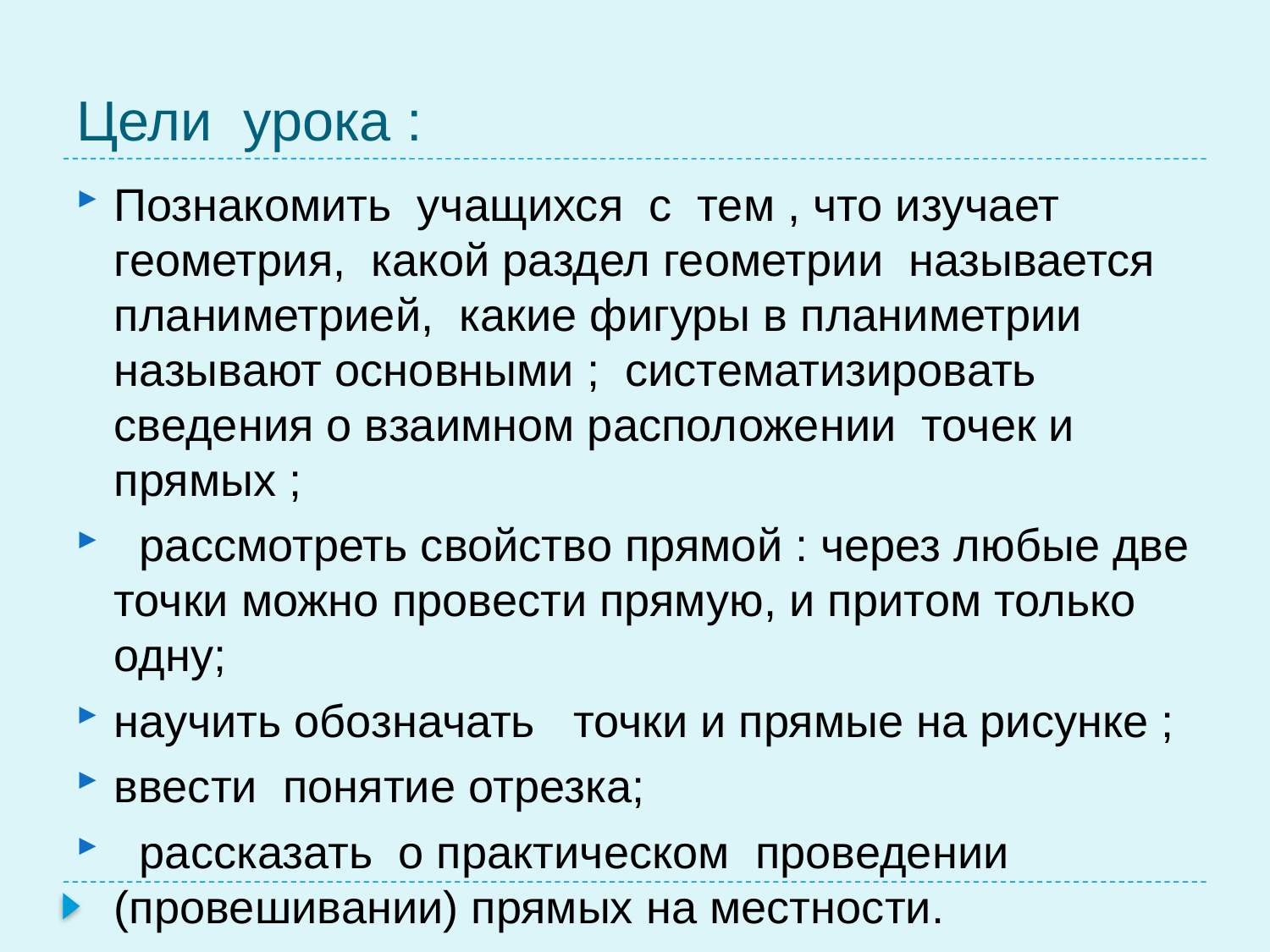

# Цели  урока :
Познакомить  учащихся  с  тем , что изучает геометрия,  какой раздел геометрии  называется планиметрией,  какие фигуры в планиметрии  называют основными ;  систематизировать  сведения о взаимном расположении  точек и прямых ;
  рассмотреть свойство прямой : через любые две точки можно провести прямую, и притом только одну;
научить обозначать   точки и прямые на рисунке ;
ввести  понятие отрезка;
  рассказать  о практическом  проведении  (провешивании) прямых на местности.